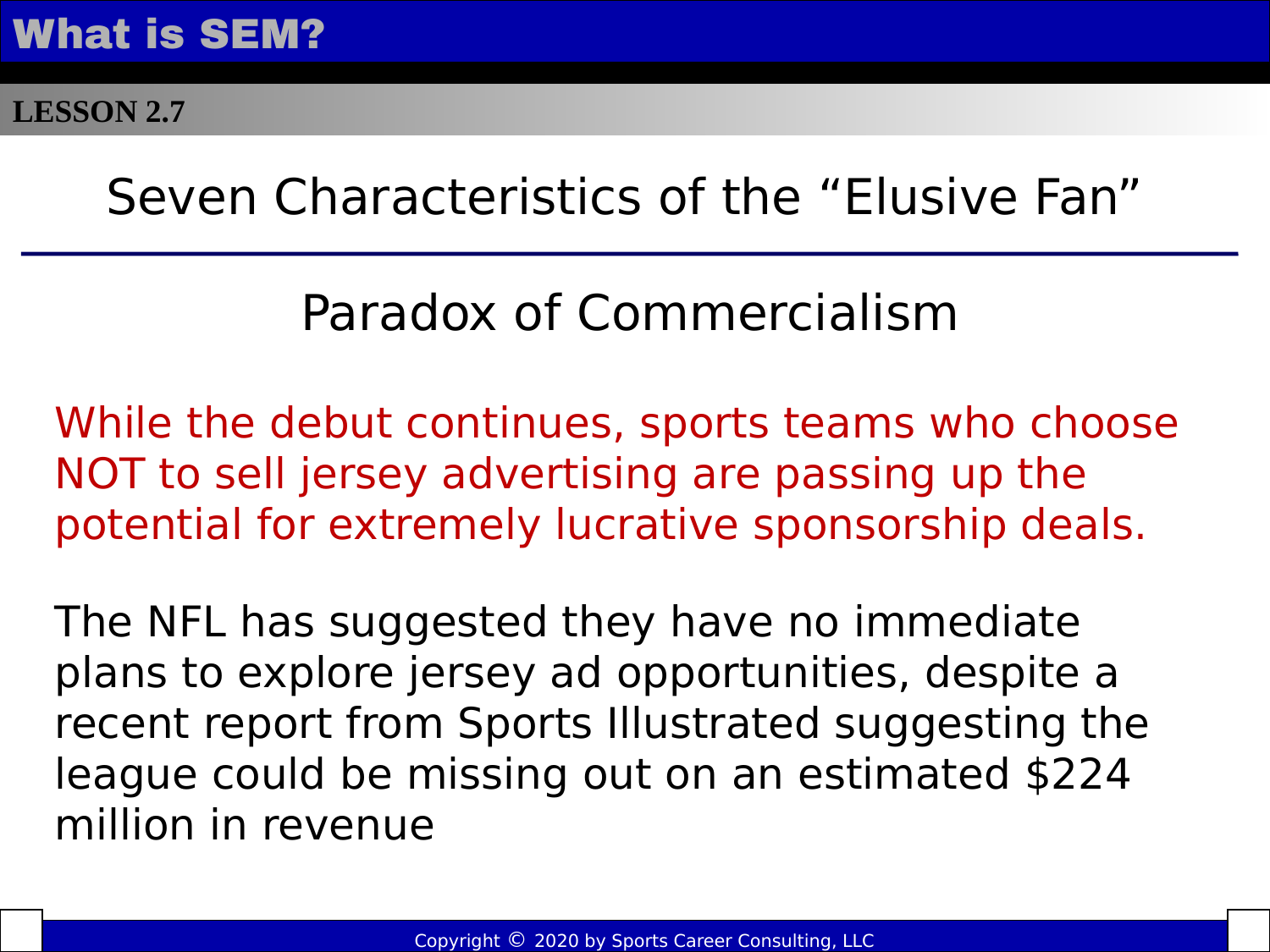

What is SEM?
LESSON 2.7
Seven Characteristics of the “Elusive Fan”

Paradox of Commercialism
While the debut continues, sports teams who choose NOT to sell jersey advertising are passing up the potential for extremely lucrative sponsorship deals.

The NFL has suggested they have no immediate plans to explore jersey ad opportunities, despite a recent report from Sports Illustrated suggesting the league could be missing out on an estimated $224 million in revenue
Copyright © 2020 by Sports Career Consulting, LLC